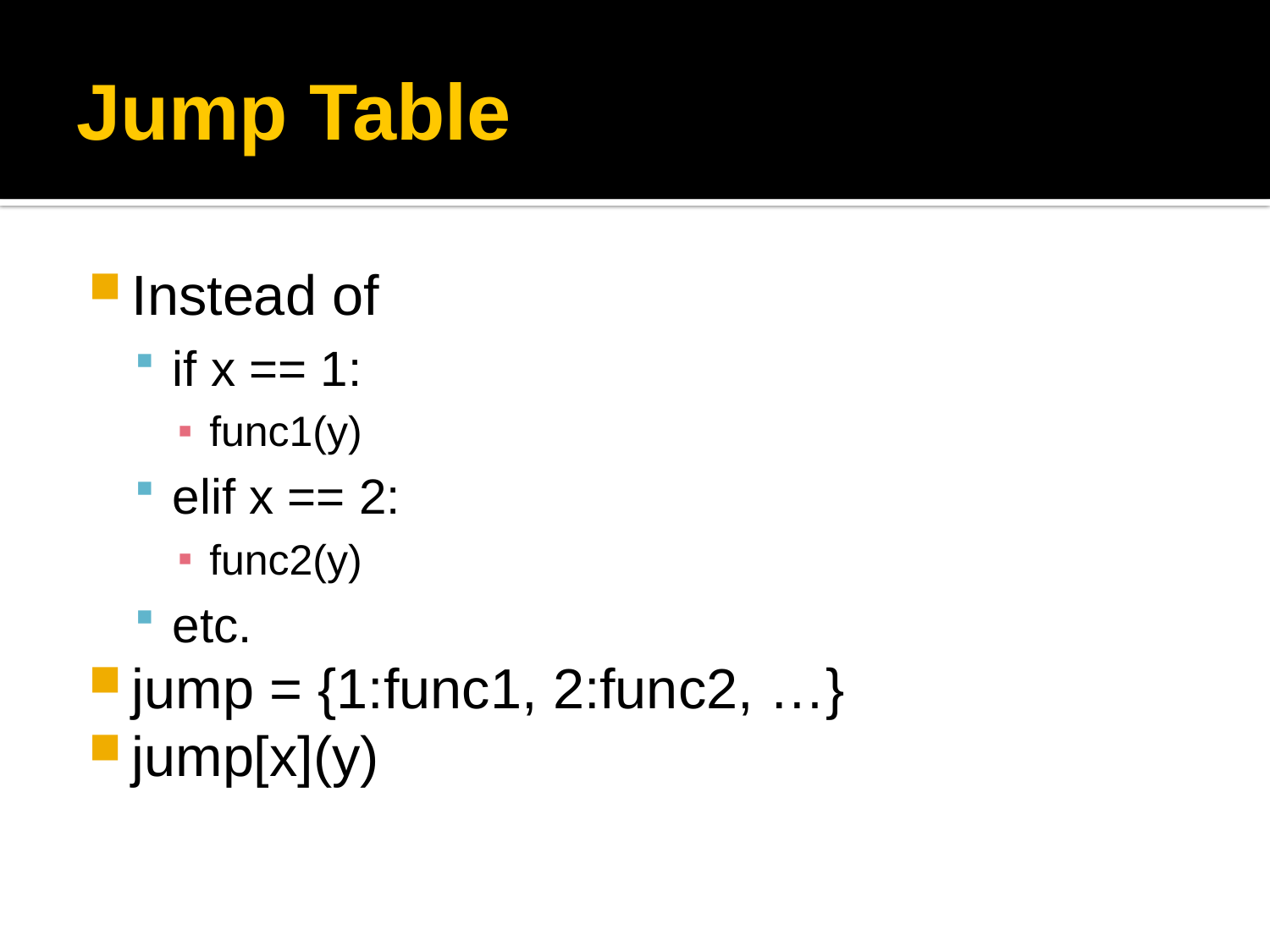

# Jump Table
Instead of
if x == 1:
func1(y)
elif x == 2:
func2(y)
etc.
jump = {1:func1, 2:func2, …}
jump[x](y)